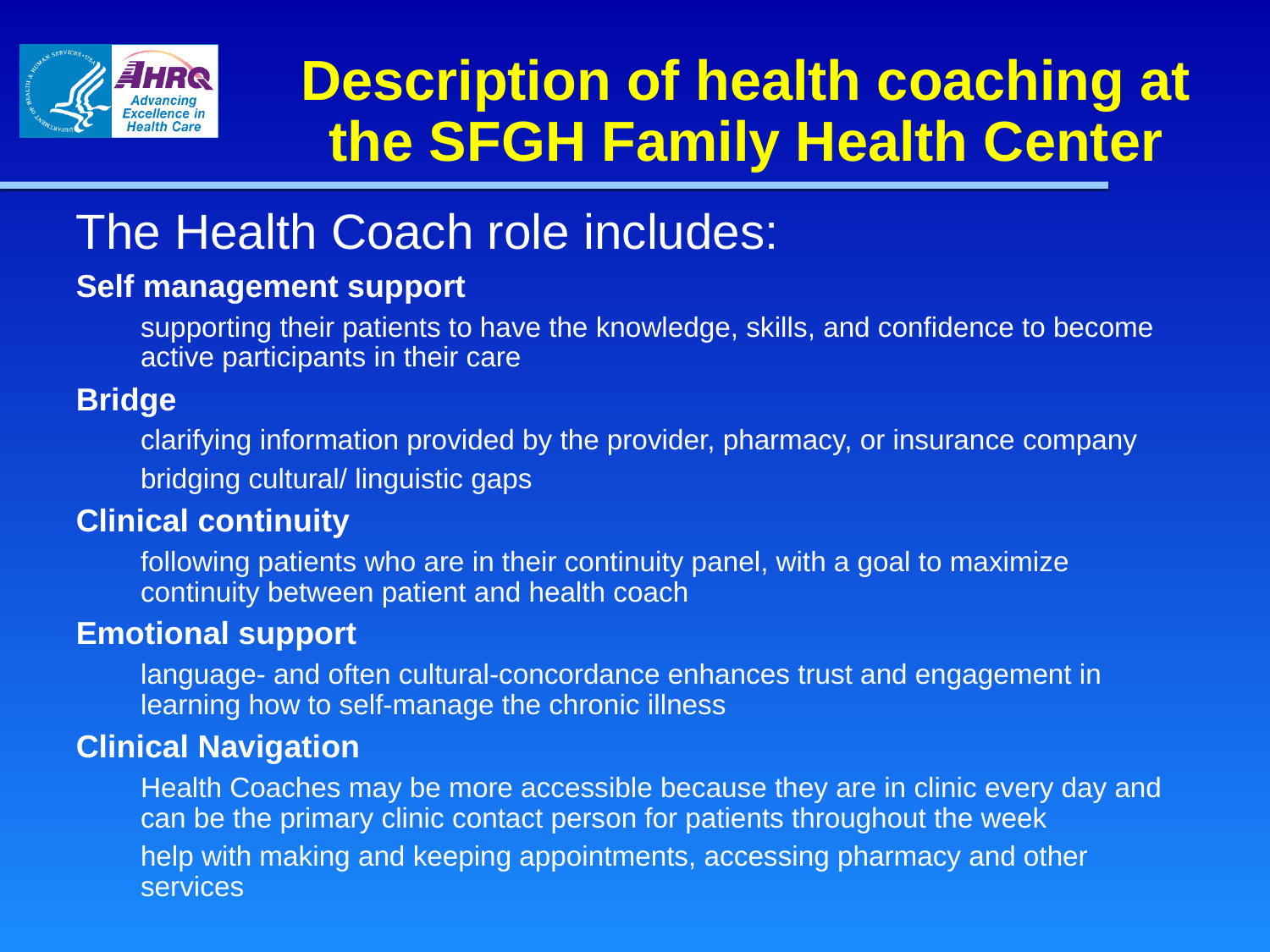

# Description of health coaching at the SFGH Family Health Center
The Health Coach role includes:
Self management support
	supporting their patients to have the knowledge, skills, and confidence to become active participants in their care
Bridge
	clarifying information provided by the provider, pharmacy, or insurance company
	bridging cultural/ linguistic gaps
Clinical continuity
	following patients who are in their continuity panel, with a goal to maximize continuity between patient and health coach
Emotional support
	language- and often cultural-concordance enhances trust and engagement in learning how to self-manage the chronic illness
Clinical Navigation
	Health Coaches may be more accessible because they are in clinic every day and can be the primary clinic contact person for patients throughout the week
	help with making and keeping appointments, accessing pharmacy and other services